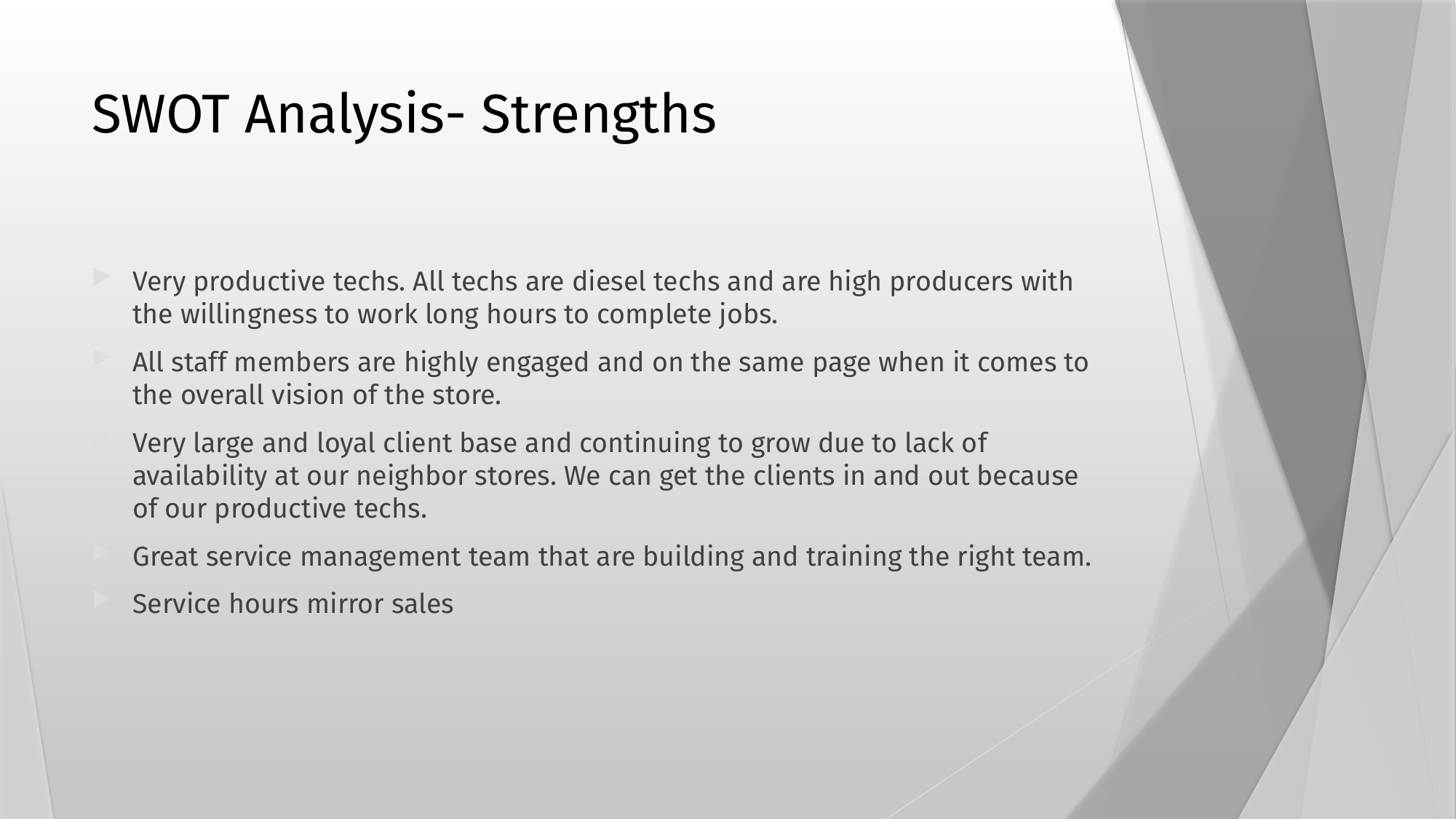

# SWOT Analysis- Strengths
Very productive techs. All techs are diesel techs and are high producers with the willingness to work long hours to complete jobs.
All staff members are highly engaged and on the same page when it comes to the overall vision of the store.
Very large and loyal client base and continuing to grow due to lack of availability at our neighbor stores. We can get the clients in and out because of our productive techs.
Great service management team that are building and training the right team.
Service hours mirror sales